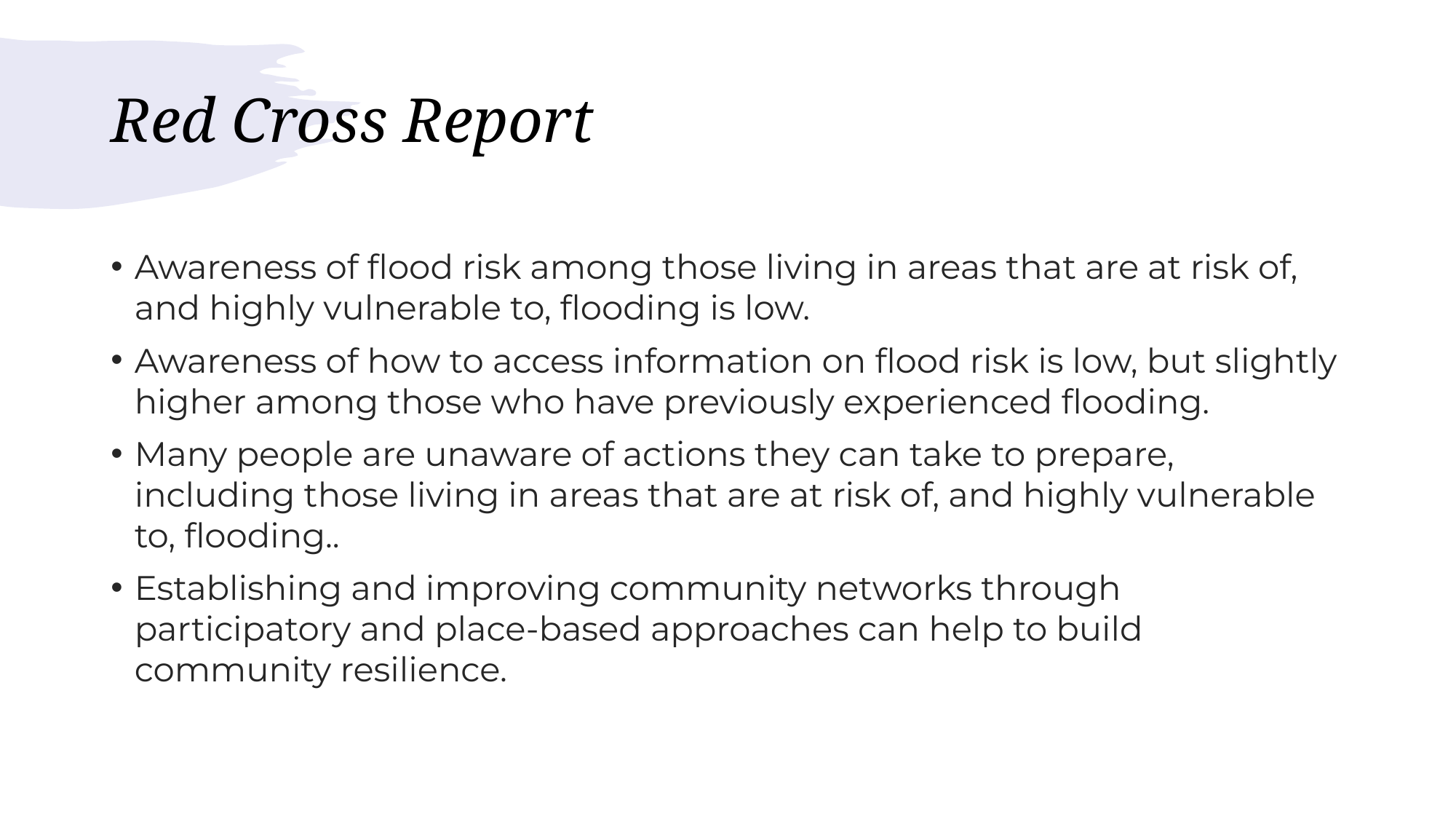

# Red Cross Report
Awareness of flood risk among those living in areas that are at risk of, and highly vulnerable to, flooding is low.
Awareness of how to access information on flood risk is low, but slightly higher among those who have previously experienced flooding.
Many people are unaware of actions they can take to prepare, including those living in areas that are at risk of, and highly vulnerable to, flooding..
Establishing and improving community networks through participatory and place-based approaches can help to build community resilience.